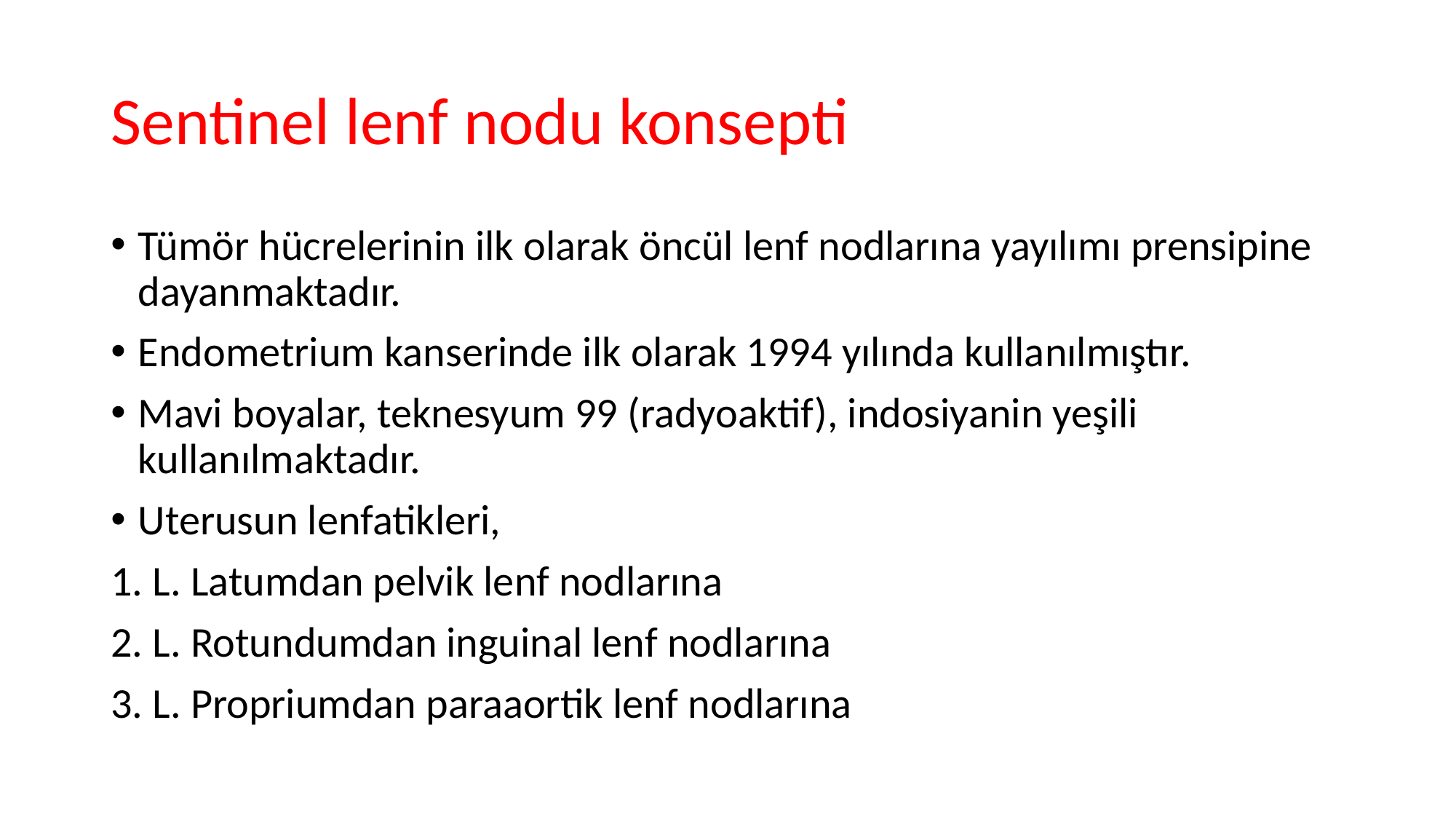

# Sentinel lenf nodu konsepti
Tümör hücrelerinin ilk olarak öncül lenf nodlarına yayılımı prensipine dayanmaktadır.
Endometrium kanserinde ilk olarak 1994 yılında kullanılmıştır.
Mavi boyalar, teknesyum 99 (radyoaktif), indosiyanin yeşili kullanılmaktadır.
Uterusun lenfatikleri,
1. L. Latumdan pelvik lenf nodlarına
2. L. Rotundumdan inguinal lenf nodlarına
3. L. Propriumdan paraaortik lenf nodlarına